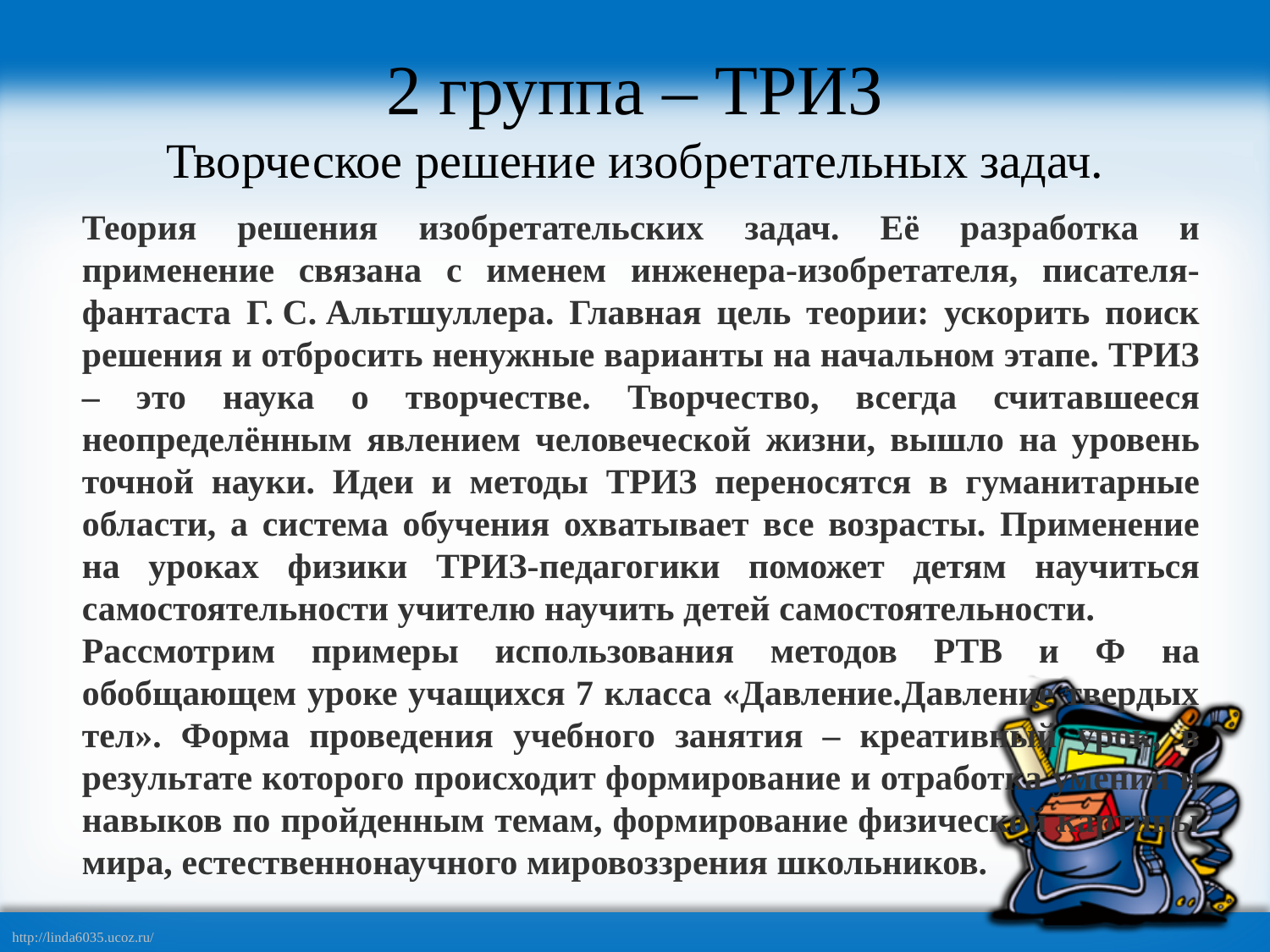

# 2 группа – ТРИЗ Творческое решение изобретательных задач.
Теория решения изобретательских задач. Её разработка и применение связана с именем инженера-изобретателя, писателя-фантаста Г. С. Альтшуллера. Главная цель теории: ускорить поиск решения и отбросить ненужные варианты на начальном этапе. ТРИЗ – это наука о творчестве. Творчество, всегда считавшееся неопределённым явлением человеческой жизни, вышло на уровень точной науки. Идеи и методы ТРИЗ переносятся в гуманитарные области, а система обучения охватывает все возрасты. Применение на уроках физики ТРИЗ-педагогики поможет детям научиться самостоятельности учителю научить детей самостоятельности.
Рассмотрим примеры использования методов РТВ и Ф на обобщающем уроке учащихся 7 класса «Давление.Давление твердых тел». Форма проведения учебного занятия – креативный урок, в результате которого происходит формирование и отработка умений и навыков по пройденным темам, формирование физической картины мира, естественнонаучного мировоззрения школьников.